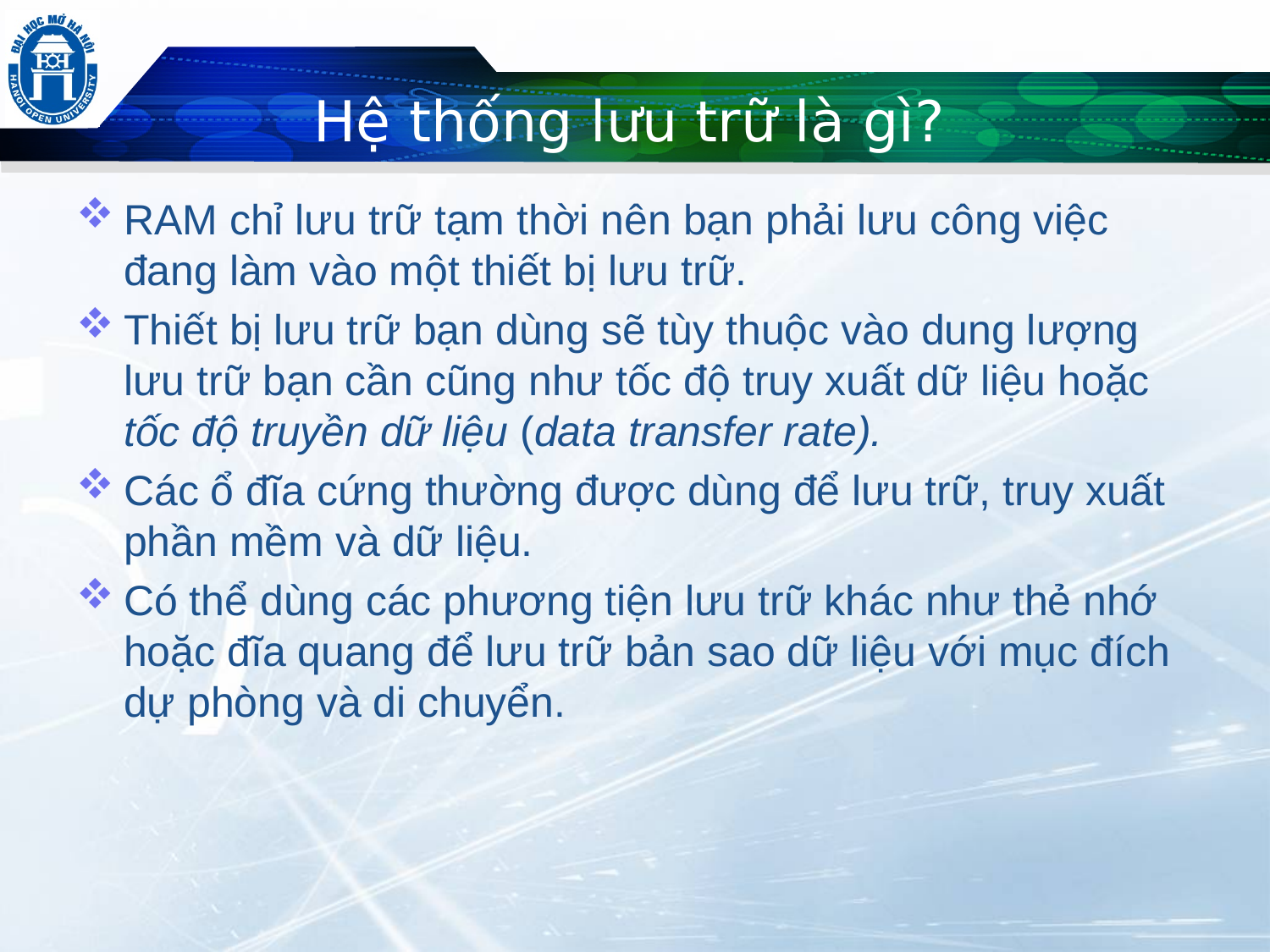

Hệ thống lưu trữ là gì?
RAM chỉ lưu trữ tạm thời nên bạn phải lưu công việc đang làm vào một thiết bị lưu trữ.
Thiết bị lưu trữ bạn dùng sẽ tùy thuộc vào dung lượng lưu trữ bạn cần cũng như tốc độ truy xuất dữ liệu hoặc tốc độ truyền dữ liệu (data transfer rate).
Các ổ đĩa cứng thường được dùng để lưu trữ, truy xuất phần mềm và dữ liệu.
Có thể dùng các phương tiện lưu trữ khác như thẻ nhớ hoặc đĩa quang để lưu trữ bản sao dữ liệu với mục đích dự phòng và di chuyển.